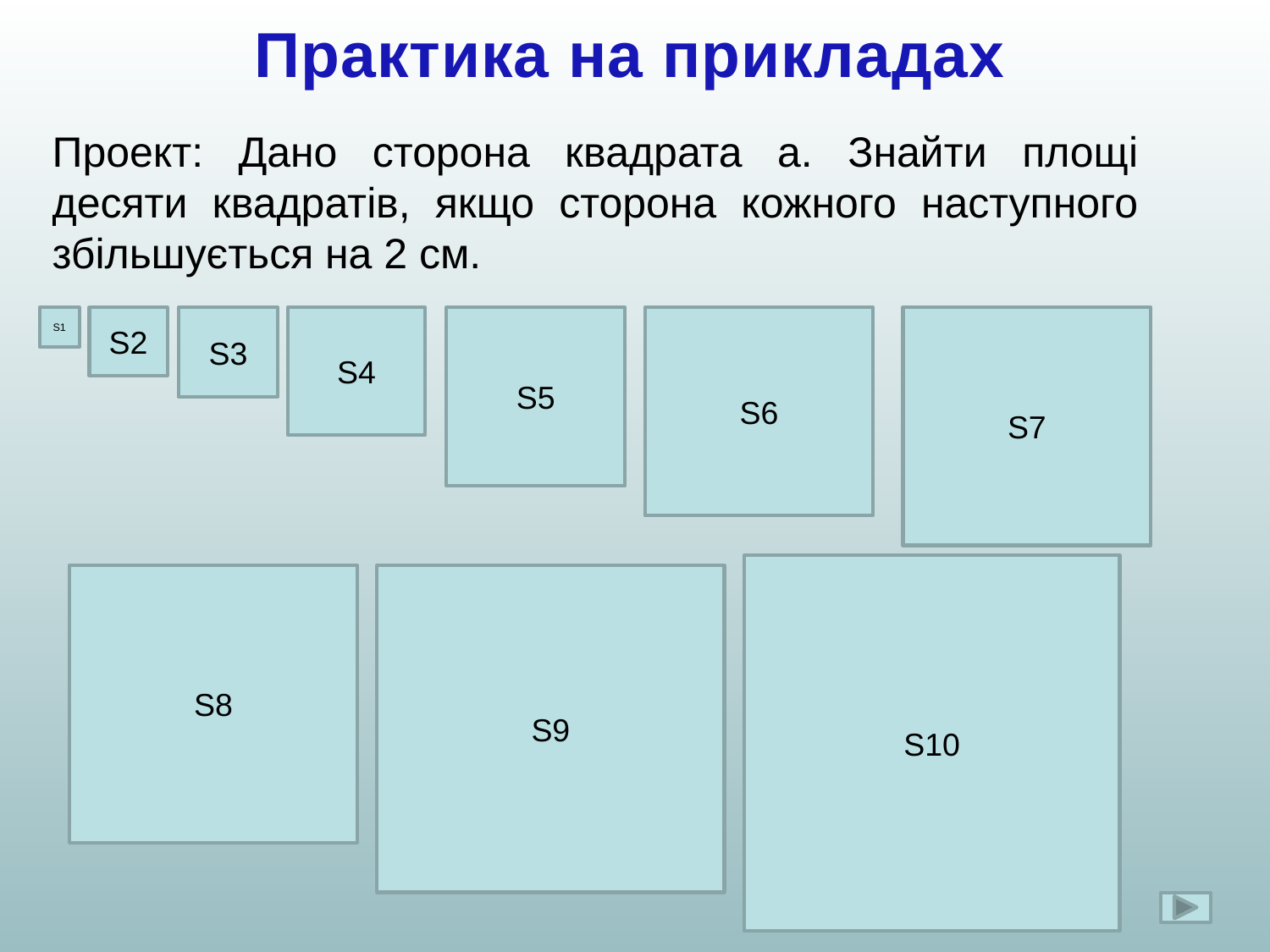

Практика на прикладах
Проект: Дано сторона квадрата а. Знайти площі десяти квадратів, якщо сторона кожного наступного збільшується на 2 см.
S1
S2
S3
S4
S5
S6
S7
S10
S8
S9